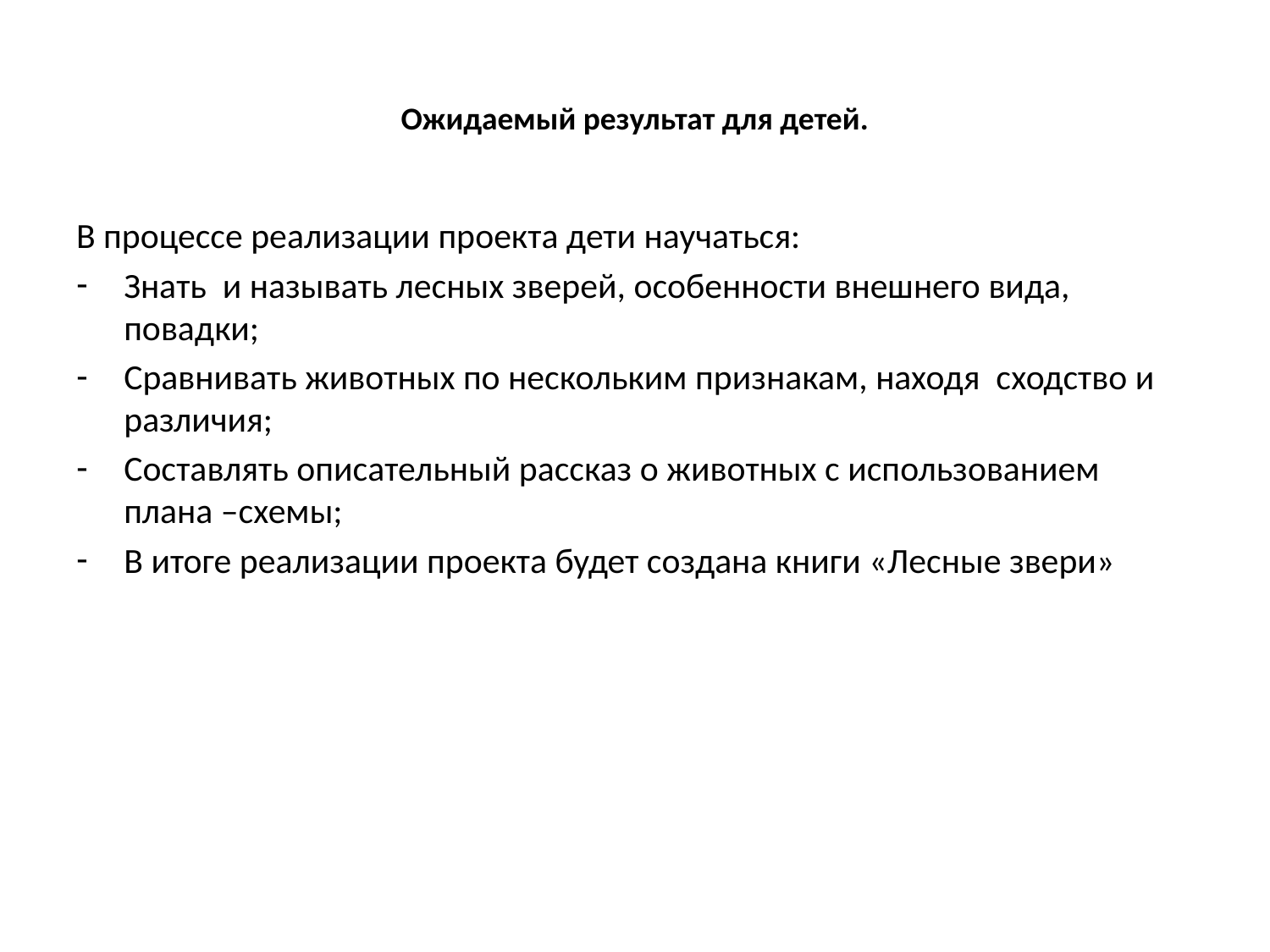

# Ожидаемый результат для детей.

В процессе реализации проекта дети научаться:
Знать  и называть лесных зверей, особенности внешнего вида, повадки;
Сравнивать животных по нескольким признакам, находя  сходство и различия;
Составлять описательный рассказ о животных с использованием плана –схемы;
В итоге реализации проекта будет создана книги «Лесные звери»